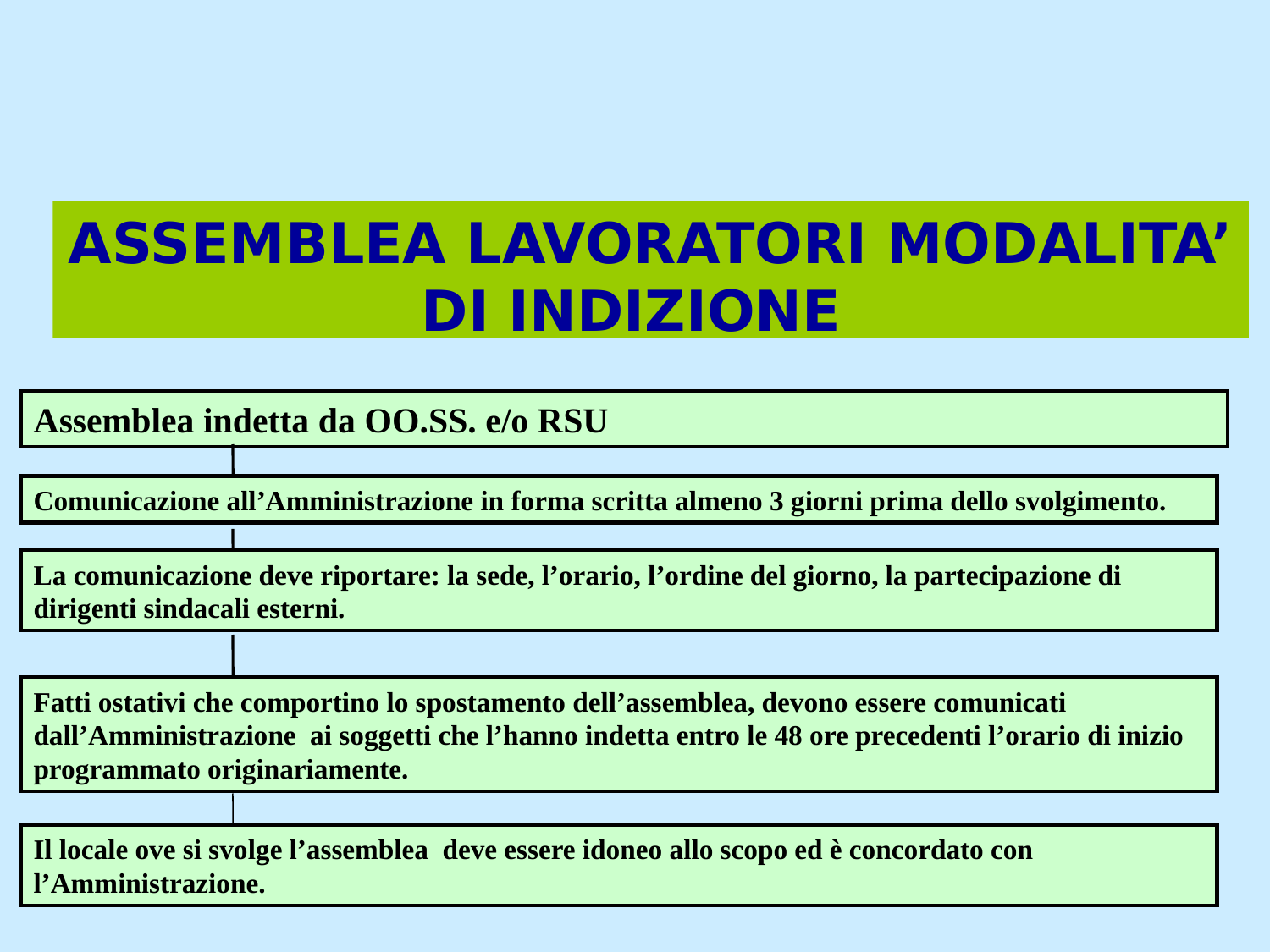

ASSEMBLEA LAVORATORI MODALITA’ DI INDIZIONE
Assemblea indetta da OO.SS. e/o RSU

Comunicazione all’Amministrazione in forma scritta almeno 3 giorni prima dello svolgimento.

La comunicazione deve riportare: la sede, l’orario, l’ordine del giorno, la partecipazione di dirigenti sindacali esterni.

Fatti ostativi che comportino lo spostamento dell’assemblea, devono essere comunicati dall’Amministrazione  ai soggetti che l’hanno indetta entro le 48 ore precedenti l’orario di inizio programmato originariamente.

Il locale ove si svolge l’assemblea  deve essere idoneo allo scopo ed è concordato con l’Amministrazione.
6